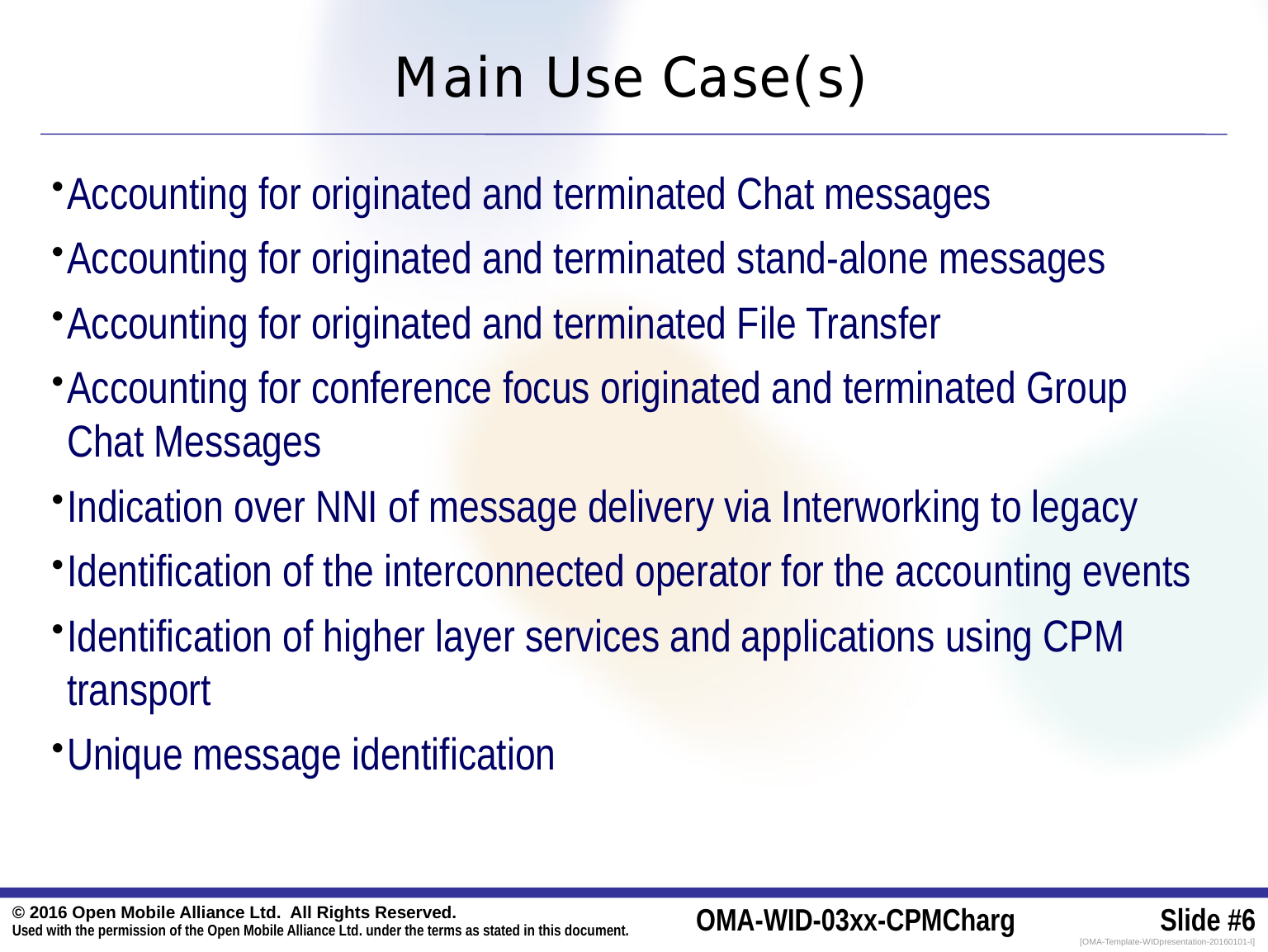

# Main Use Case(s)
Accounting for originated and terminated Chat messages
Accounting for originated and terminated stand-alone messages
Accounting for originated and terminated File Transfer
Accounting for conference focus originated and terminated Group Chat Messages
Indication over NNI of message delivery via Interworking to legacy
Identification of the interconnected operator for the accounting events
Identification of higher layer services and applications using CPM transport
Unique message identification